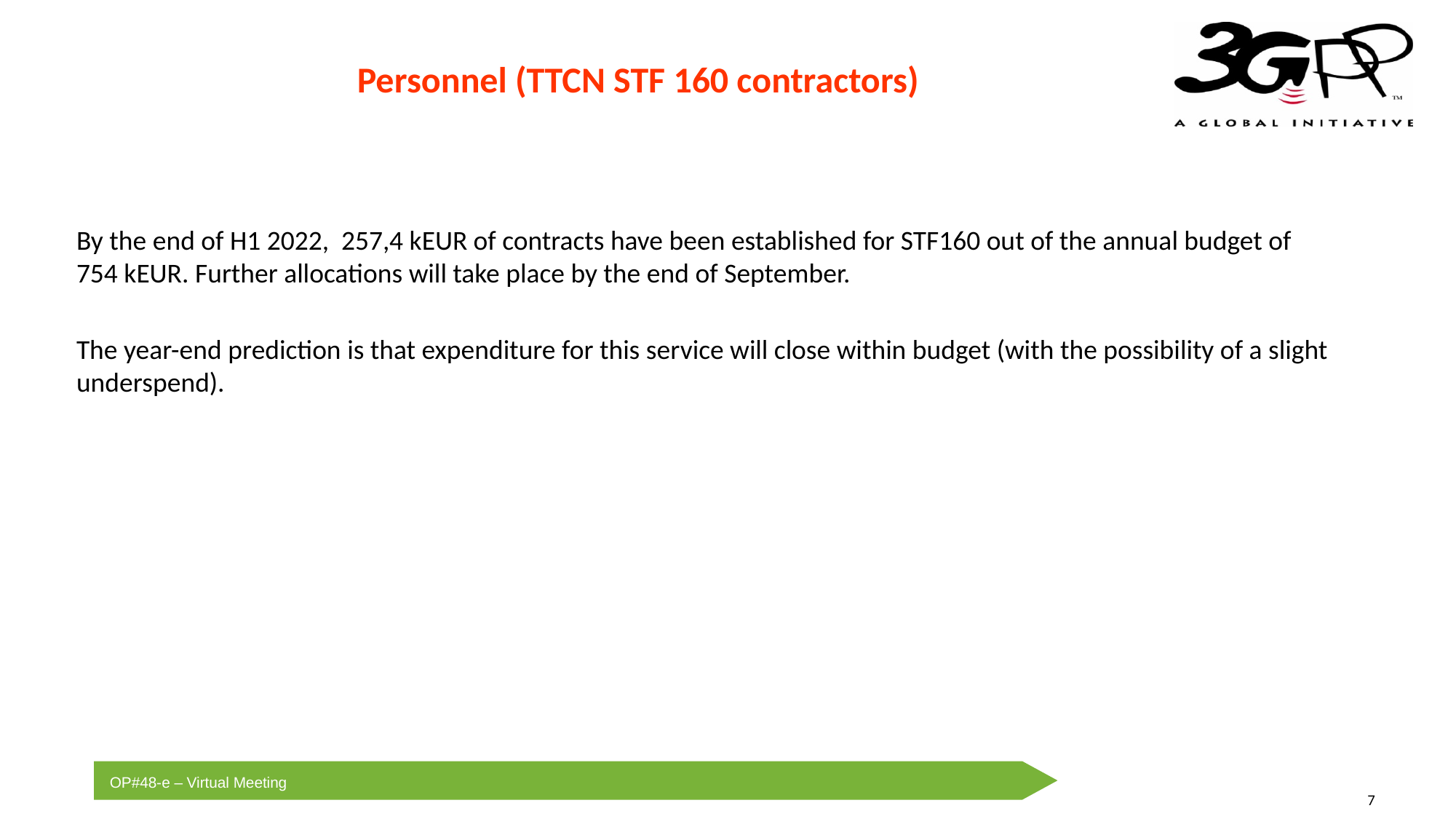

Personnel (TTCN STF 160 contractors)

By the end of H1 2022,  257,4 kEUR of contracts have been established for STF160 out of the annual budget of 754 kEUR. Further allocations will take place by the end of September.

The year-end prediction is that expenditure for this service will close within budget (with the possibility of a slight underspend).

|  |
| --- |
|  |
| --- |